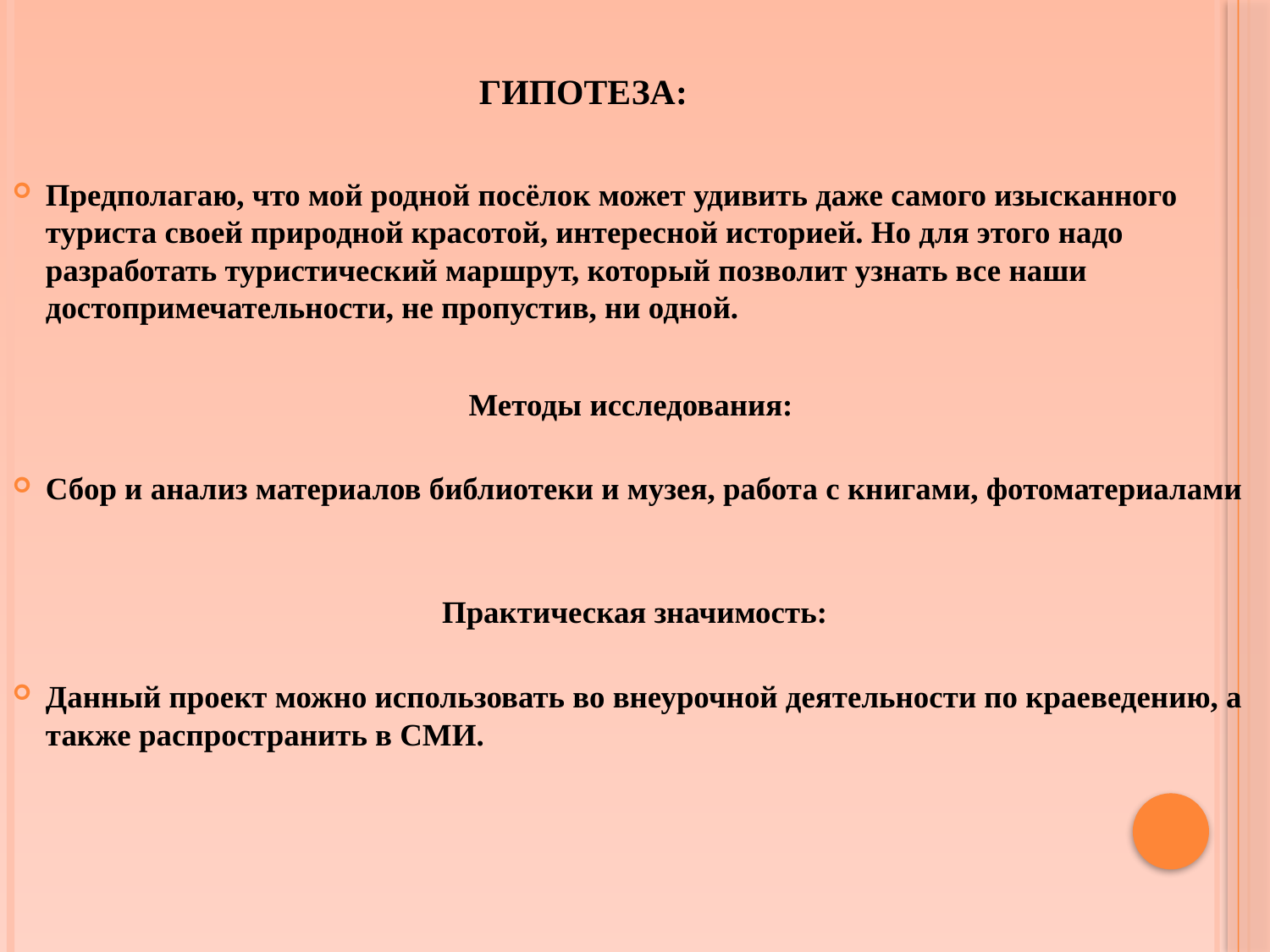

# Гипотеза:
Предполагаю, что мой родной посёлок может удивить даже самого изысканного туриста своей природной красотой, интересной историей. Но для этого надо разработать туристический маршрут, который позволит узнать все наши достопримечательности, не пропустив, ни одной.

Методы исследования:

Сбор и анализ материалов библиотеки и музея, работа с книгами, фотоматериалами

Практическая значимость:

Данный проект можно использовать во внеурочной деятельности по краеведению, а также распространить в СМИ.